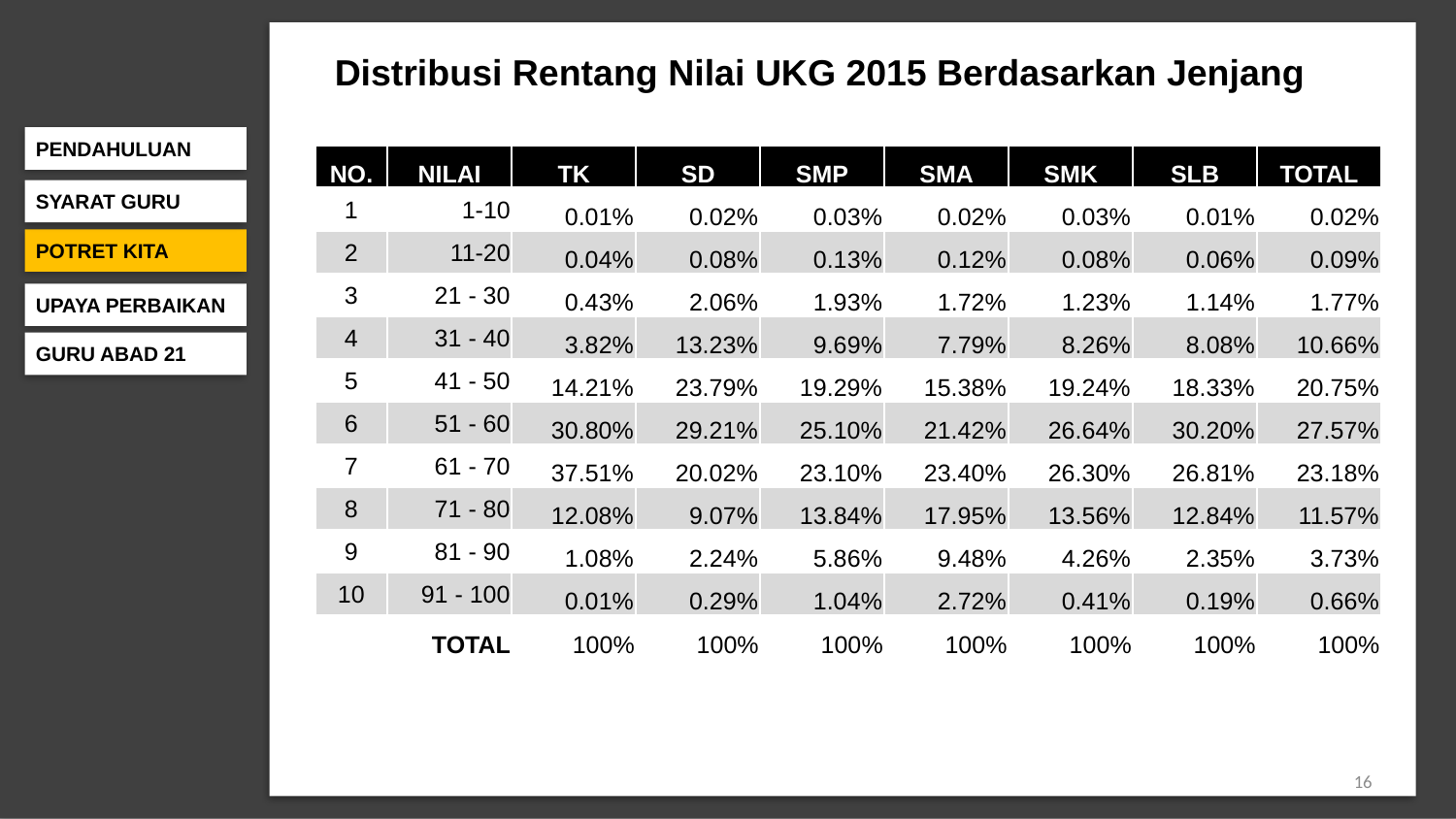

Distribusi Rentang Nilai UKG 2015 Berdasarkan Jenjang
PENDAHULUAN
| NO. | NILAI | TK | SD | SMP | SMA | SMK | SLB | TOTAL |
| --- | --- | --- | --- | --- | --- | --- | --- | --- |
| 1 | 1-10 | 0.01% | 0.02% | 0.03% | 0.02% | 0.03% | 0.01% | 0.02% |
| 2 | 11-20 | 0.04% | 0.08% | 0.13% | 0.12% | 0.08% | 0.06% | 0.09% |
| 3 | 21 - 30 | 0.43% | 2.06% | 1.93% | 1.72% | 1.23% | 1.14% | 1.77% |
| 4 | 31 - 40 | 3.82% | 13.23% | 9.69% | 7.79% | 8.26% | 8.08% | 10.66% |
| 5 | 41 - 50 | 14.21% | 23.79% | 19.29% | 15.38% | 19.24% | 18.33% | 20.75% |
| 6 | 51 - 60 | 30.80% | 29.21% | 25.10% | 21.42% | 26.64% | 30.20% | 27.57% |
| 7 | 61 - 70 | 37.51% | 20.02% | 23.10% | 23.40% | 26.30% | 26.81% | 23.18% |
| 8 | 71 - 80 | 12.08% | 9.07% | 13.84% | 17.95% | 13.56% | 12.84% | 11.57% |
| 9 | 81 - 90 | 1.08% | 2.24% | 5.86% | 9.48% | 4.26% | 2.35% | 3.73% |
| 10 | 91 - 100 | 0.01% | 0.29% | 1.04% | 2.72% | 0.41% | 0.19% | 0.66% |
|  | TOTAL | 100% | 100% | 100% | 100% | 100% | 100% | 100% |
SYARAT GURU
POTRET KITA
UPAYA PERBAIKAN
GURU ABAD 21
16